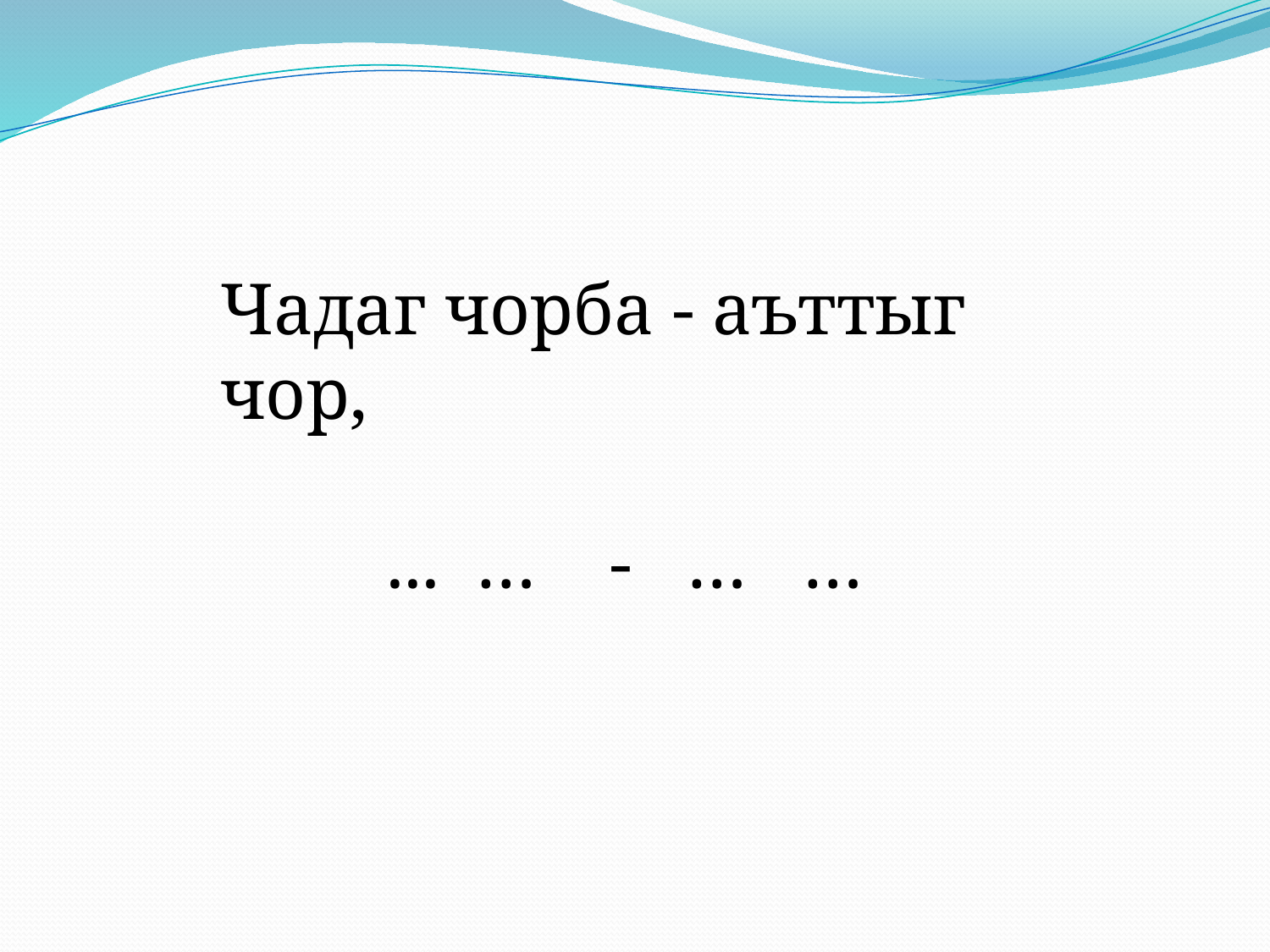

Чадаг чорба - аъттыг чор,

         ...  …    -   …   …